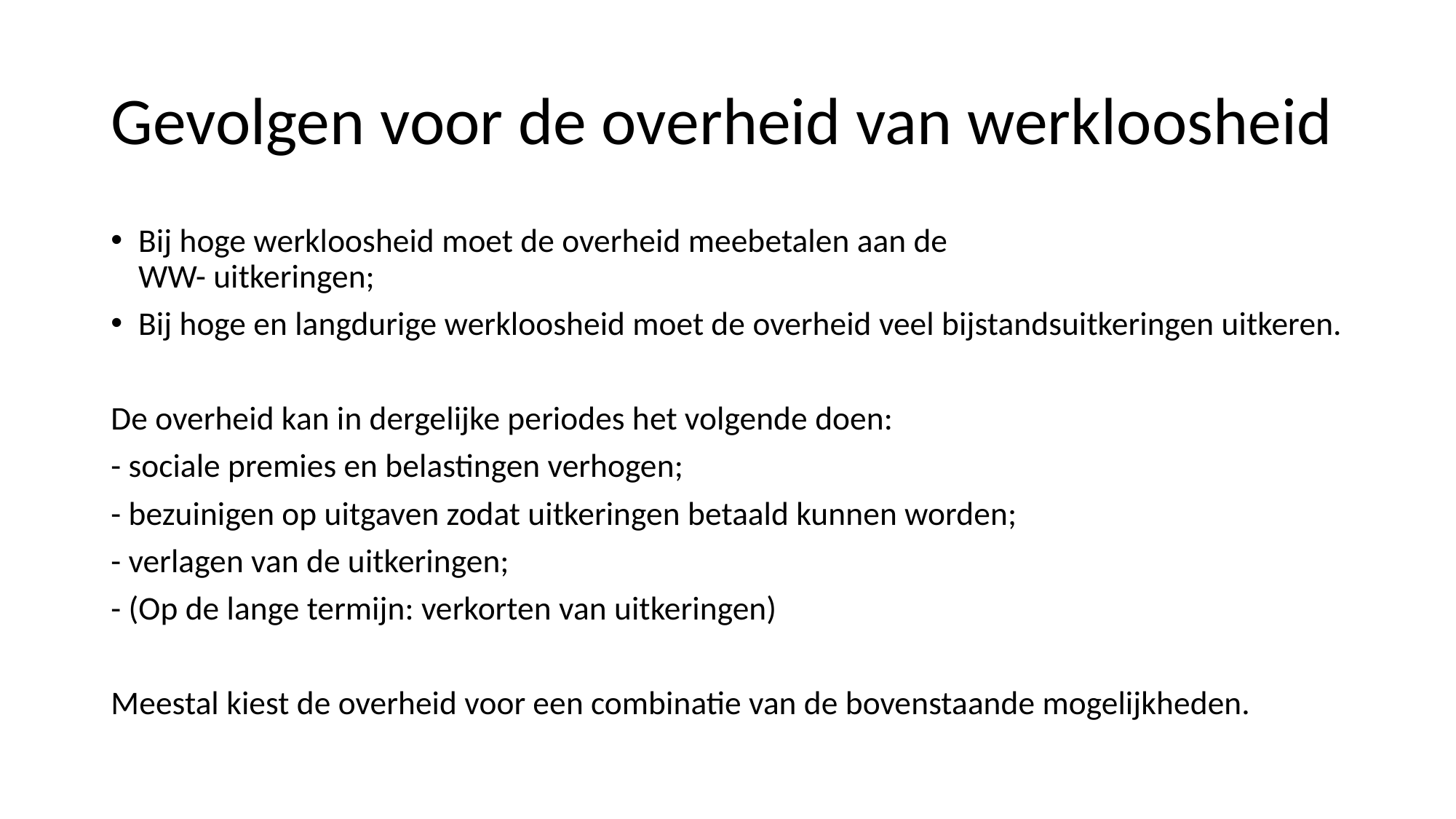

# Gevolgen voor de overheid van werkloosheid
Bij hoge werkloosheid moet de overheid meebetalen aan de
WW- uitkeringen;
Bij hoge en langdurige werkloosheid moet de overheid veel bijstandsuitkeringen uitkeren.

De overheid kan in dergelijke periodes het volgende doen:
- sociale premies en belastingen verhogen;
- bezuinigen op uitgaven zodat uitkeringen betaald kunnen worden;
- verlagen van de uitkeringen;
- (Op de lange termijn: verkorten van uitkeringen)

Meestal kiest de overheid voor een combinatie van de bovenstaande mogelijkheden.